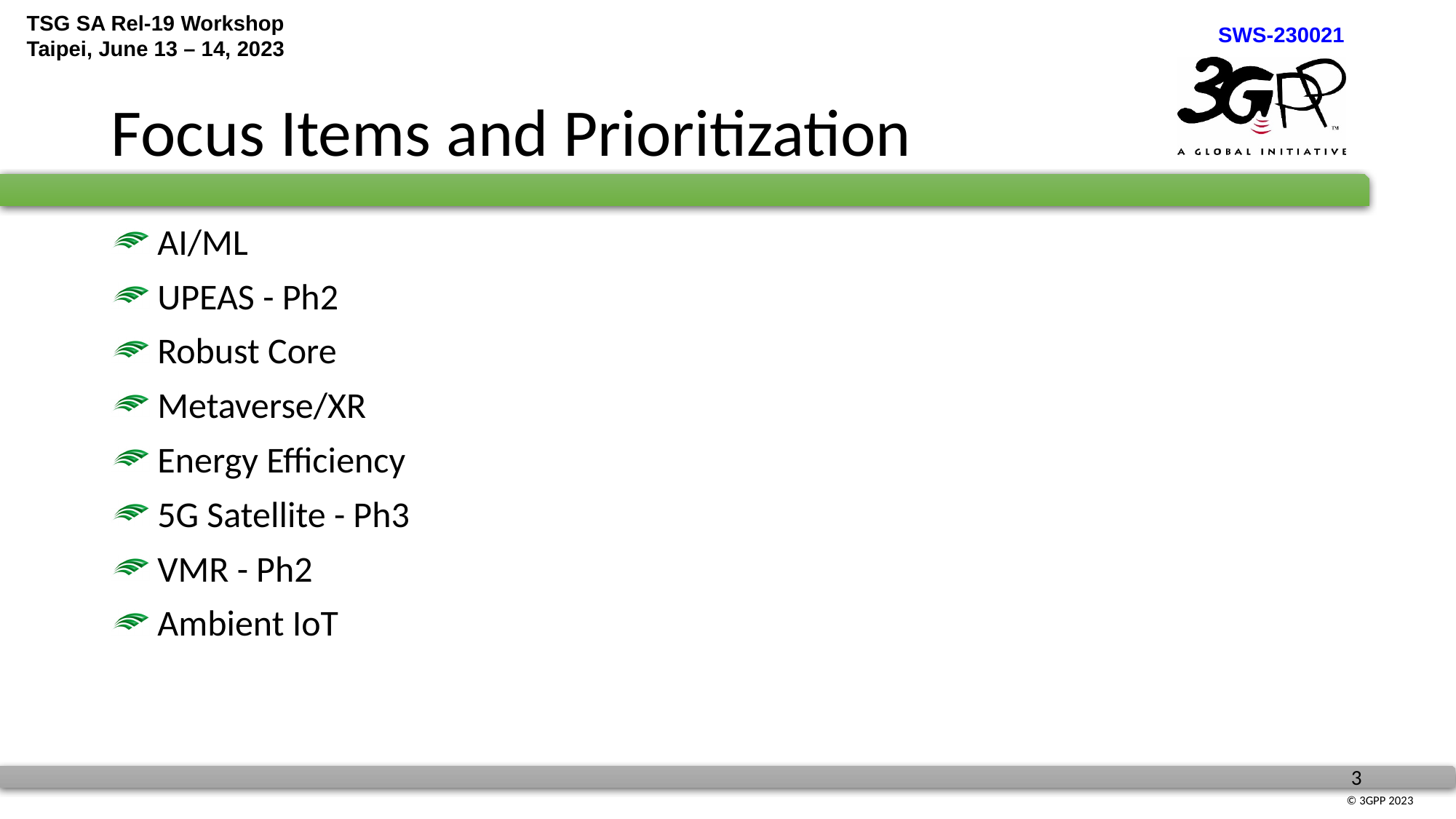

# Focus Items and Prioritization
 AI/ML
 UPEAS - Ph2
 Robust Core
 Metaverse/XR
 Energy Efficiency
 5G Satellite - Ph3
 VMR - Ph2
 Ambient IoT